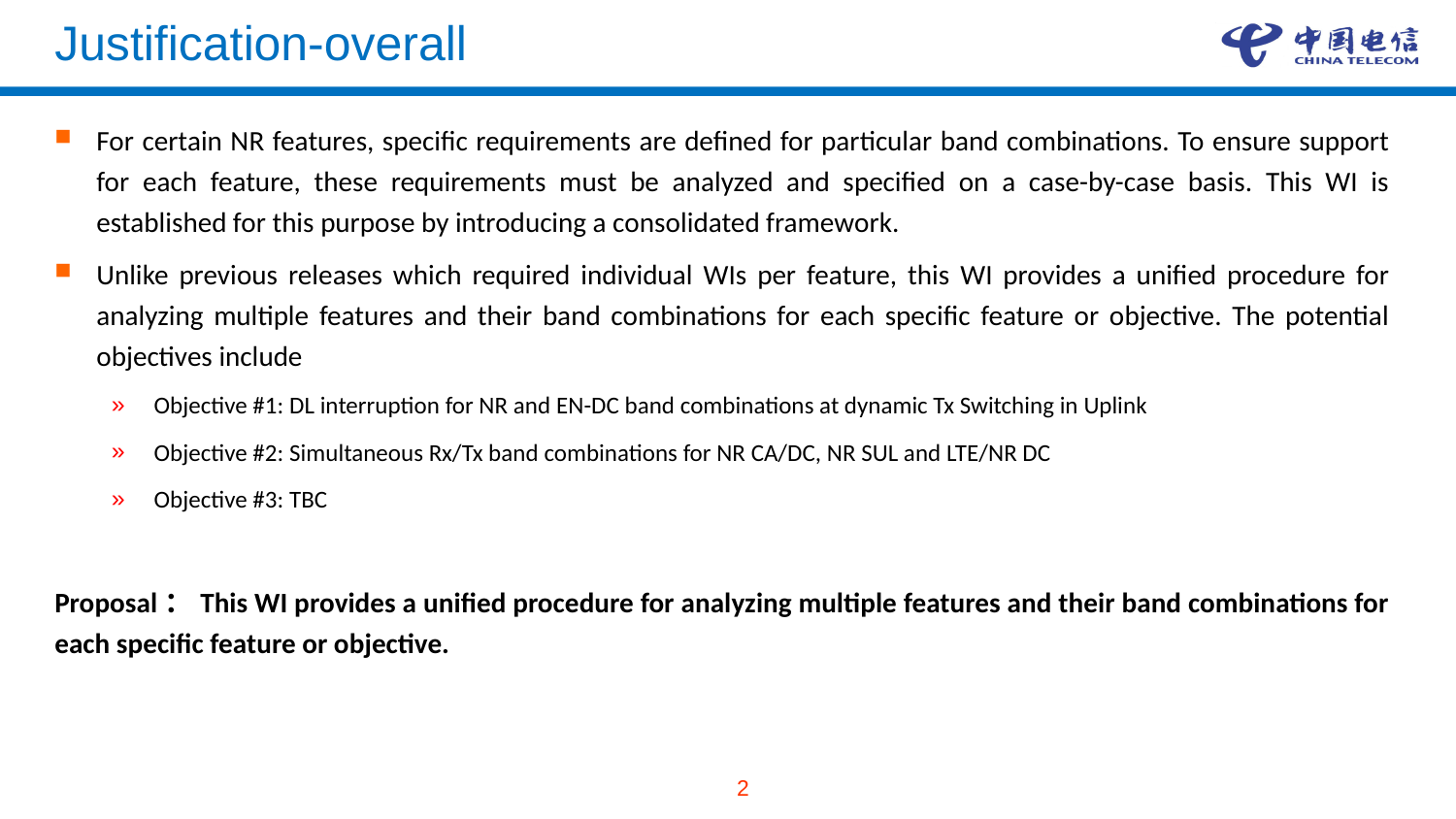

# Justification-overall
For certain NR features, specific requirements are defined for particular band combinations. To ensure support for each feature, these requirements must be analyzed and specified on a case-by-case basis. This WI is established for this purpose by introducing a consolidated framework.
Unlike previous releases which required individual WIs per feature, this WI provides a unified procedure for analyzing multiple features and their band combinations for each specific feature or objective. The potential objectives include
Objective #1: DL interruption for NR and EN-DC band combinations at dynamic Tx Switching in Uplink
Objective #2: Simultaneous Rx/Tx band combinations for NR CA/DC, NR SUL and LTE/NR DC
Objective #3: TBC

Proposal：This WI provides a unified procedure for analyzing multiple features and their band combinations for each specific feature or objective.

2